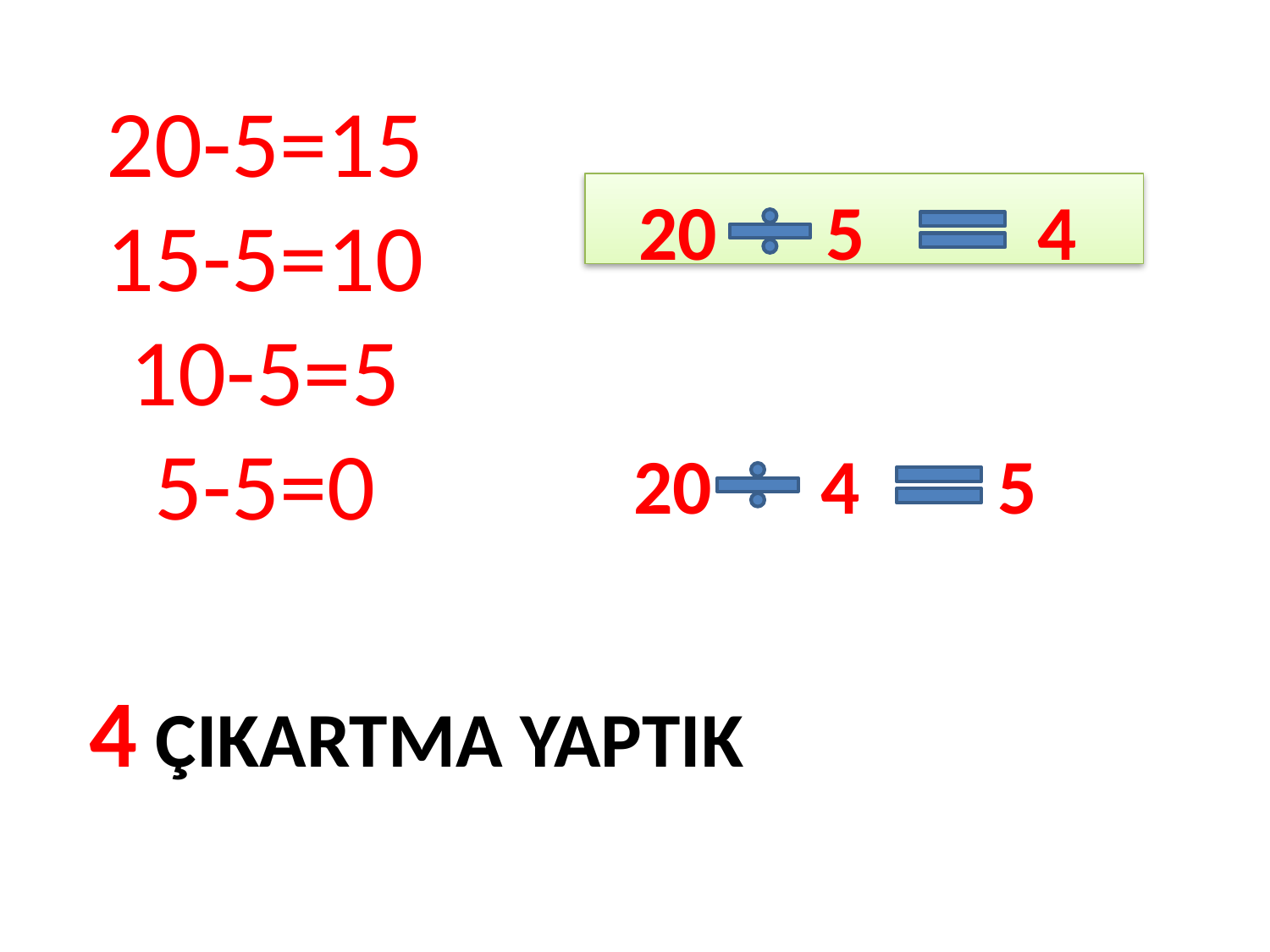

20-5=15
15-5=10
10-5=5
5-5=0

20
5
4

20
4
5

4 ÇIKARTMA YAPTIK